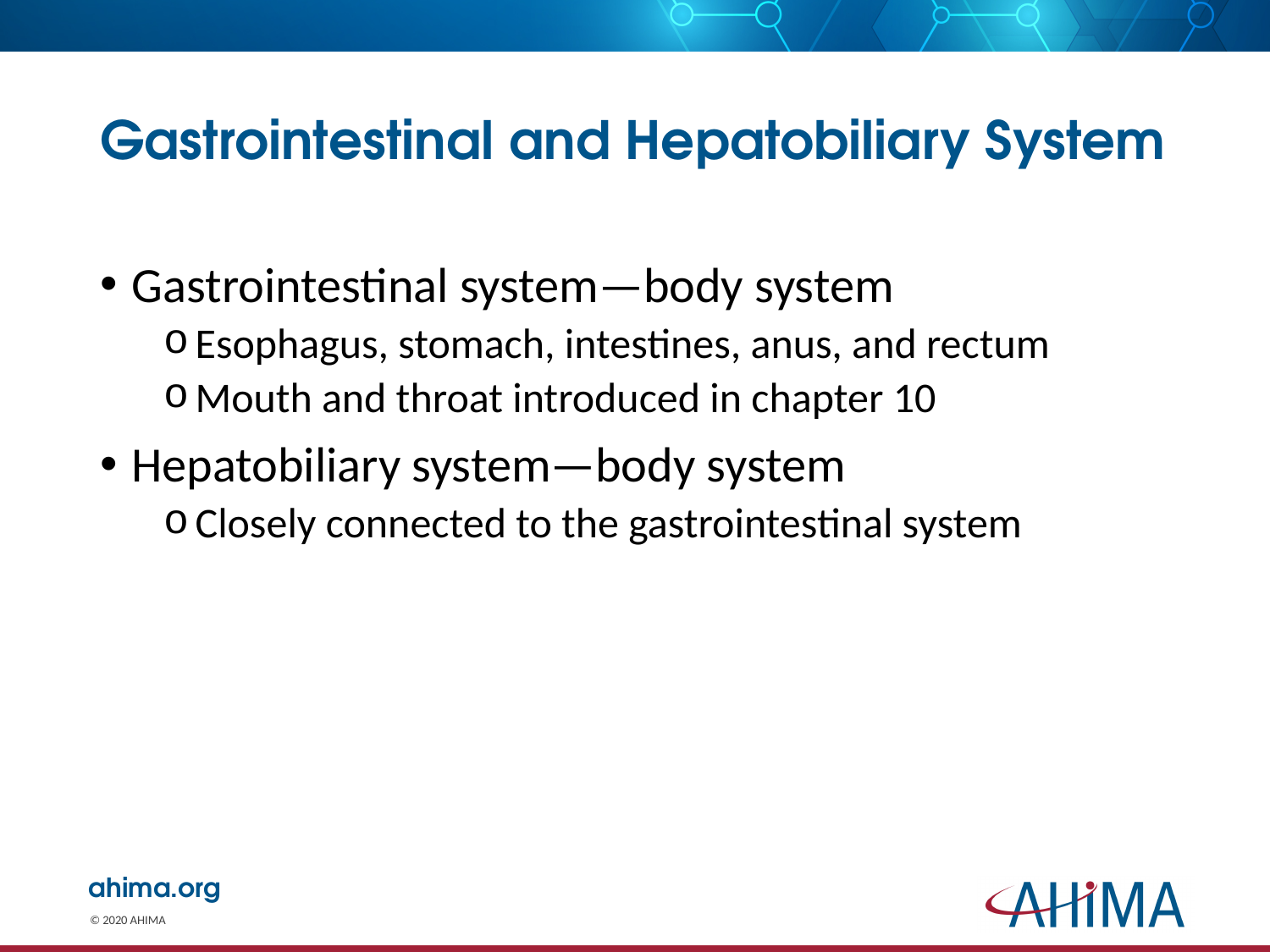

# Gastrointestinal and Hepatobiliary System
Gastrointestinal system—body system
Esophagus, stomach, intestines, anus, and rectum
Mouth and throat introduced in chapter 10
Hepatobiliary system—body system
Closely connected to the gastrointestinal system